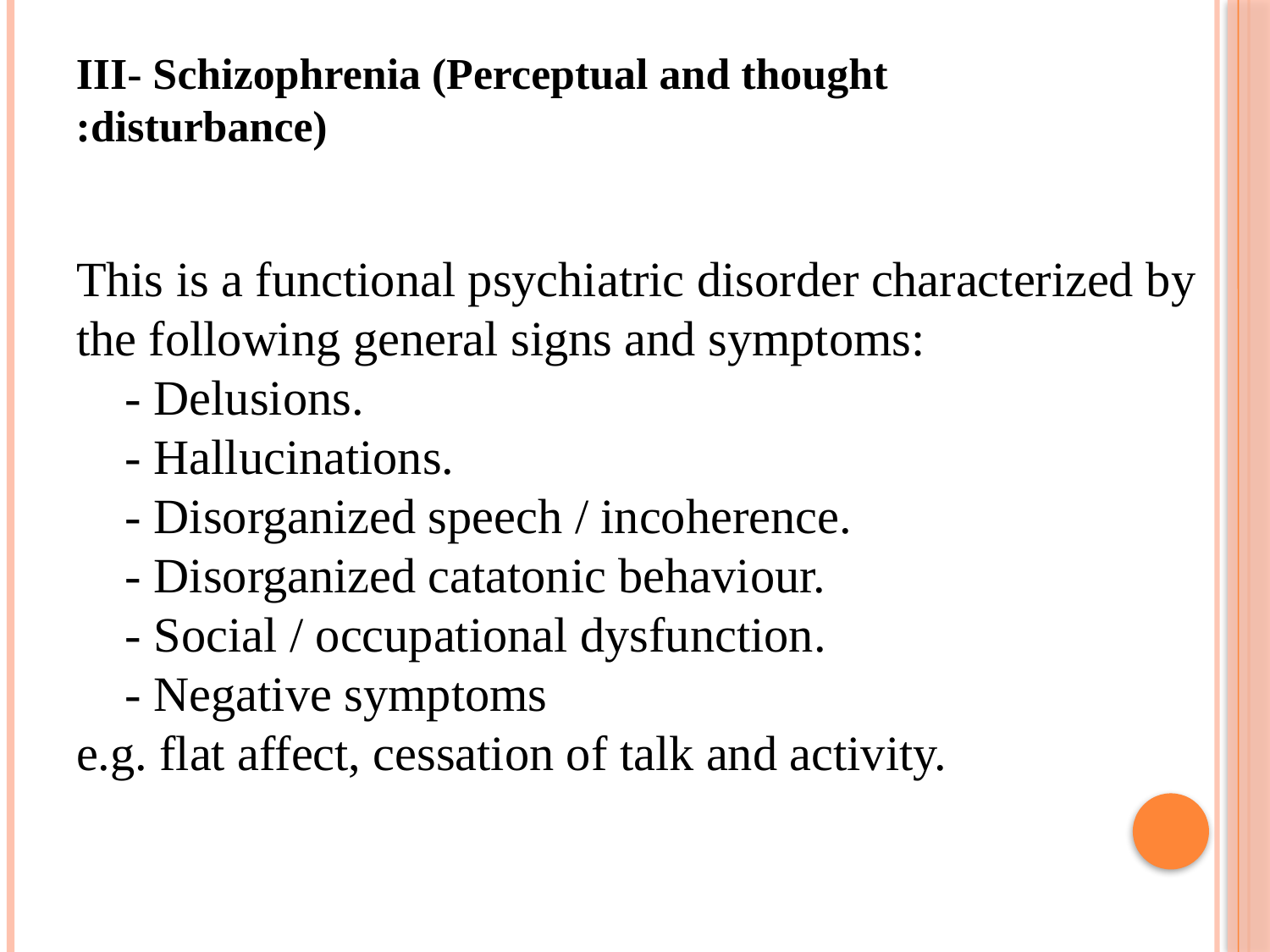

# III- Schizophrenia (Perceptual and thought disturbance):
This is a functional psychiatric disorder characterized by the following general signs and symptoms:
    - Delusions.
    - Hallucinations.
    - Disorganized speech / incoherence.
    - Disorganized catatonic behaviour.
    - Social / occupational dysfunction.
    - Negative symptoms
e.g. flat affect, cessation of talk and activity.